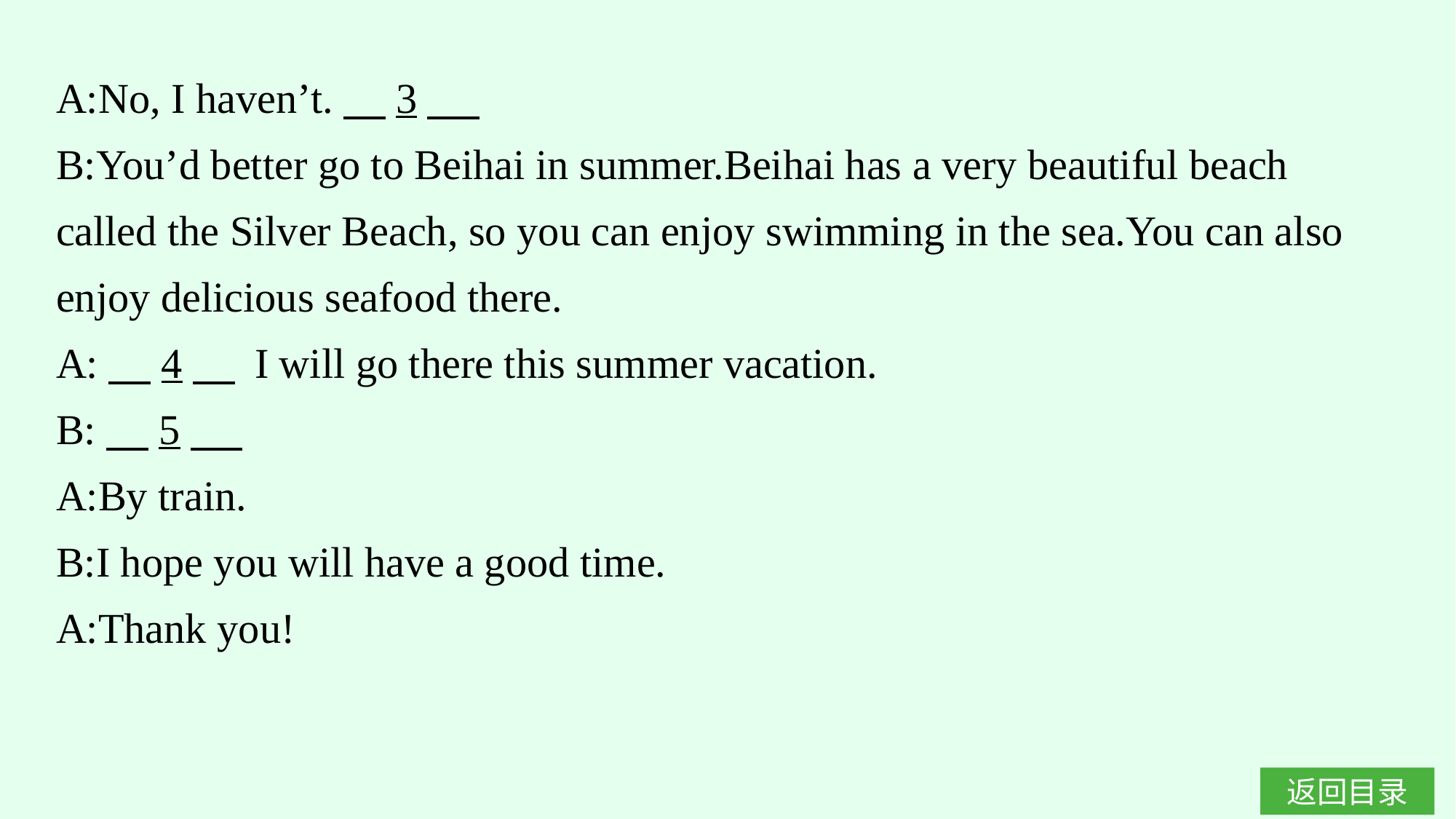

A:No, I haven’t.　3
B:You’d better go to Beihai in summer.Beihai has a very beautiful beach called the Silver Beach, so you can enjoy swimming in the sea.You can also enjoy delicious seafood there.
A:　4　 I will go there this summer vacation.
B:　5
A:By train.
B:I hope you will have a good time.
A:Thank you!